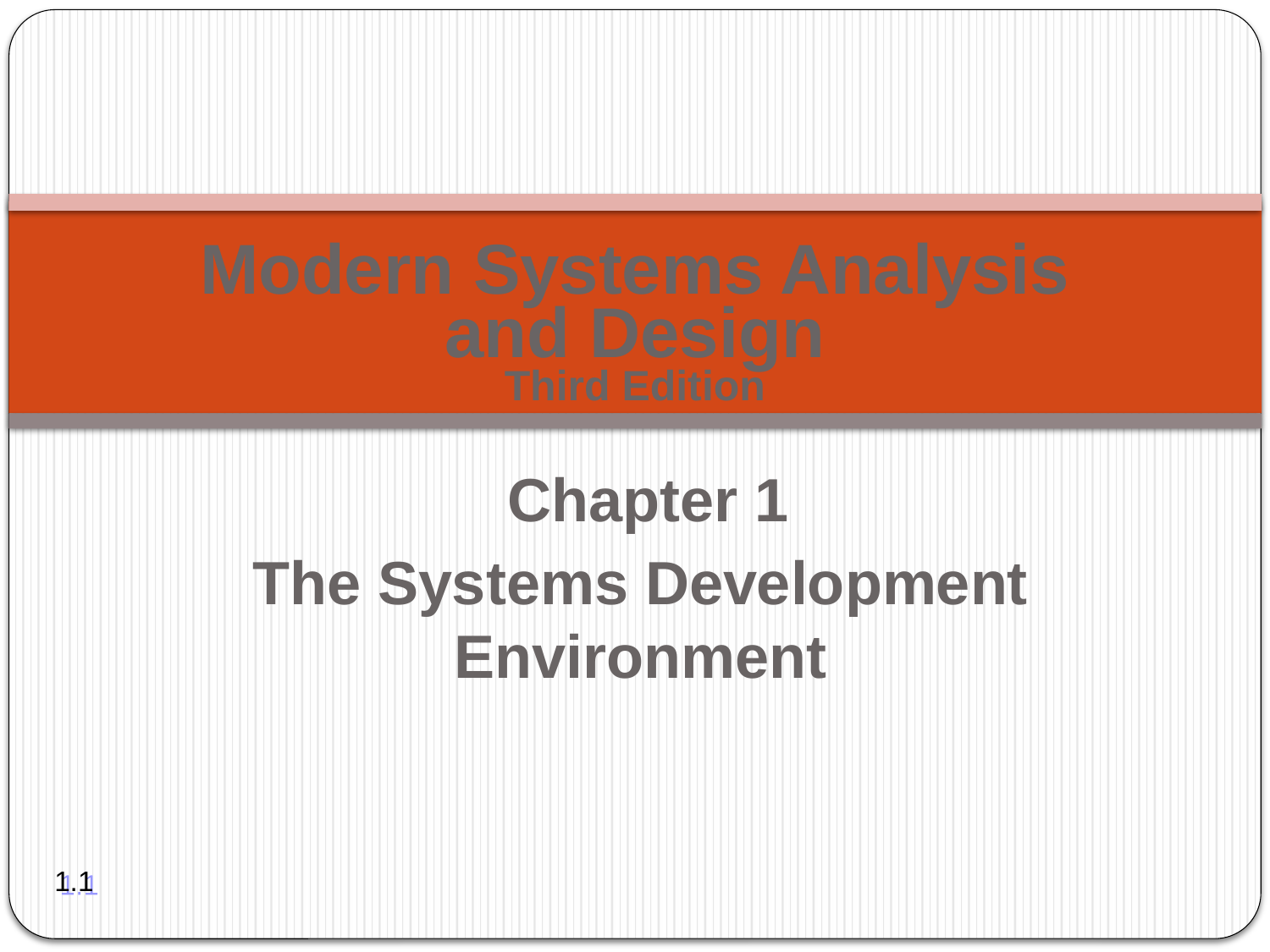

Modern Systems Analysis
and Design
Third Edition
Chapter 1
The Systems Development Environment
1.1